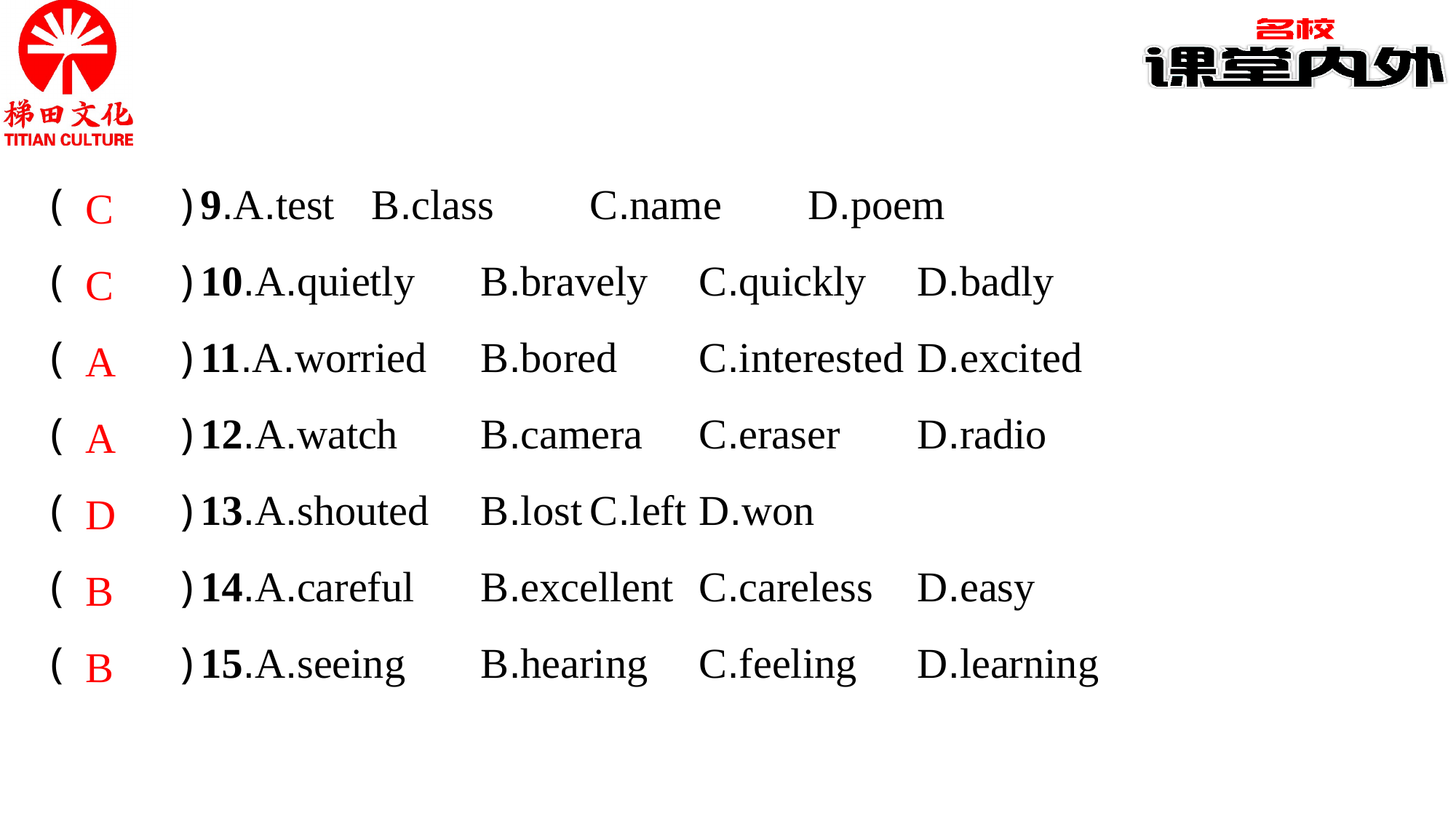

C
C
A
A
D
B
B
(　　)9.A.test	B.class	C.name	D.poem
(　　)10.A.quietly	B.bravely	C.quickly	D.badly
(　　)11.A.worried	B.bored	C.interested	D.excited
(　　)12.A.watch	B.camera	C.eraser	D.radio
(　　)13.A.shouted	B.lost	C.left	D.won
(　　)14.A.careful	B.excellent	C.careless	D.easy
(　　)15.A.seeing	B.hearing	C.feeling	D.learning